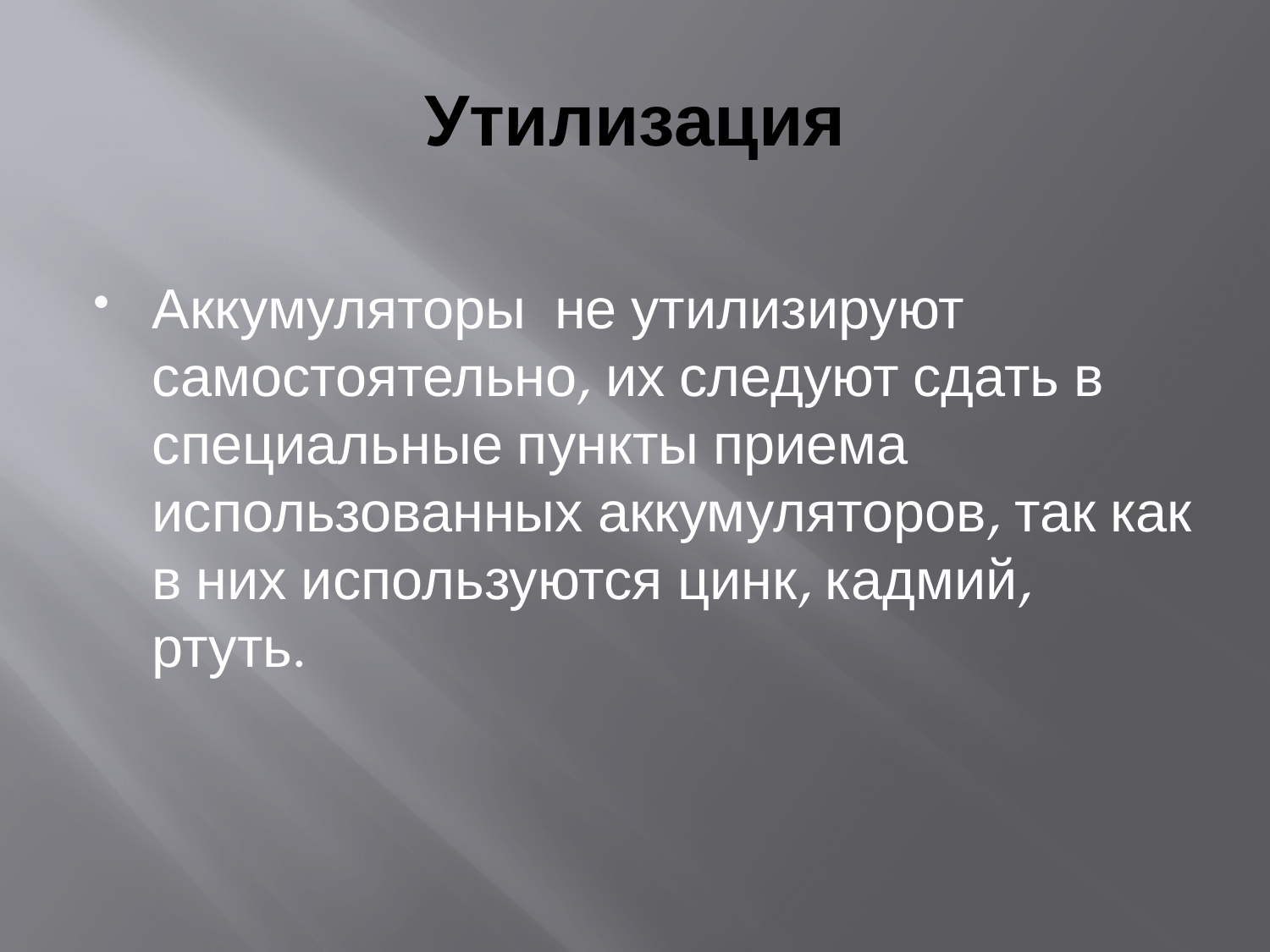

# Утилизация
Аккумуляторы  не утилизируют самостоятельно, их следуют сдать в специальные пункты приема использованных аккумуляторов, так как в них используются цинк, кадмий, ртуть.